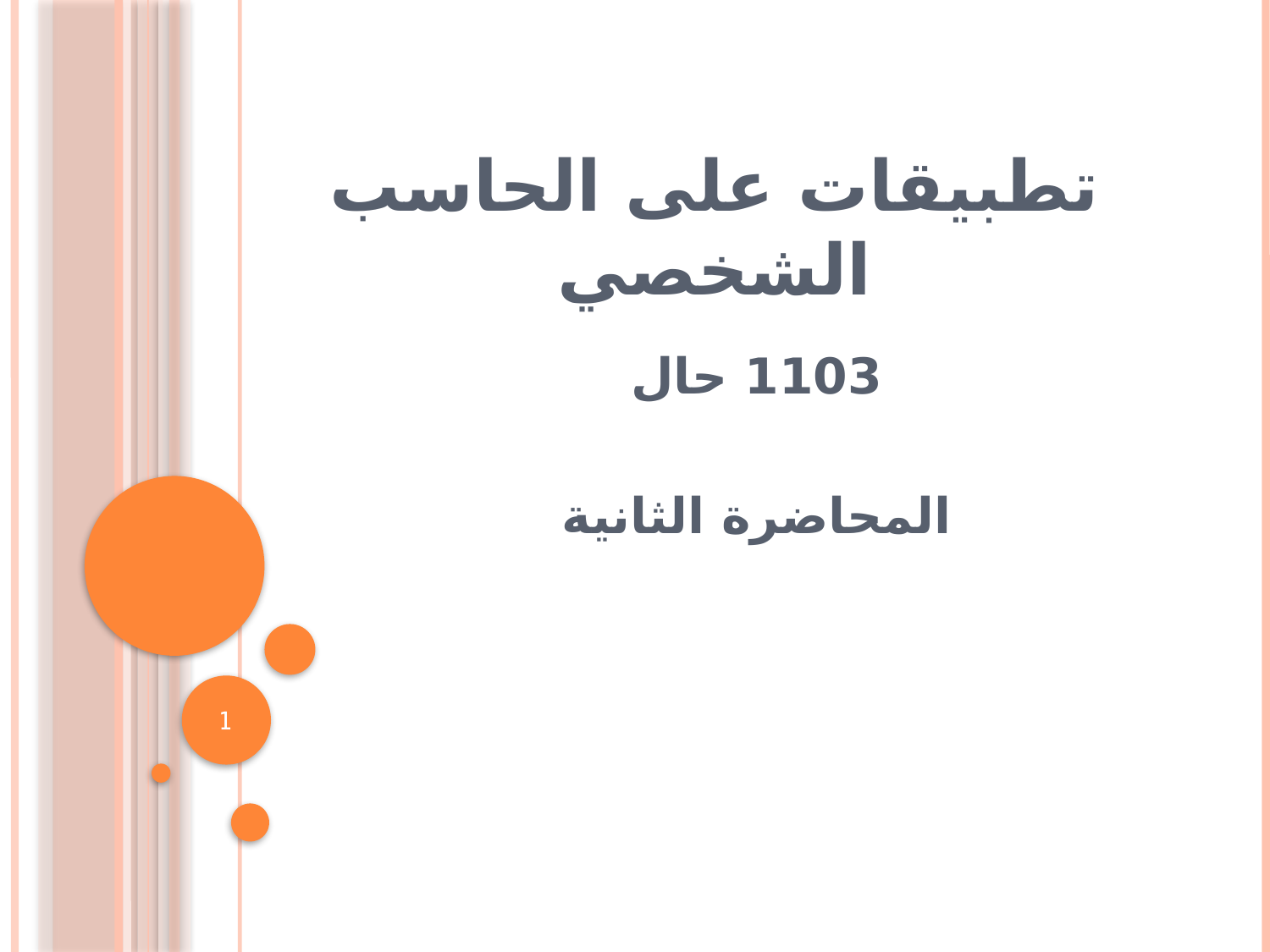

# تطبيقات على الحاسب الشخصي
1103 حال

المحاضرة الثانية
1